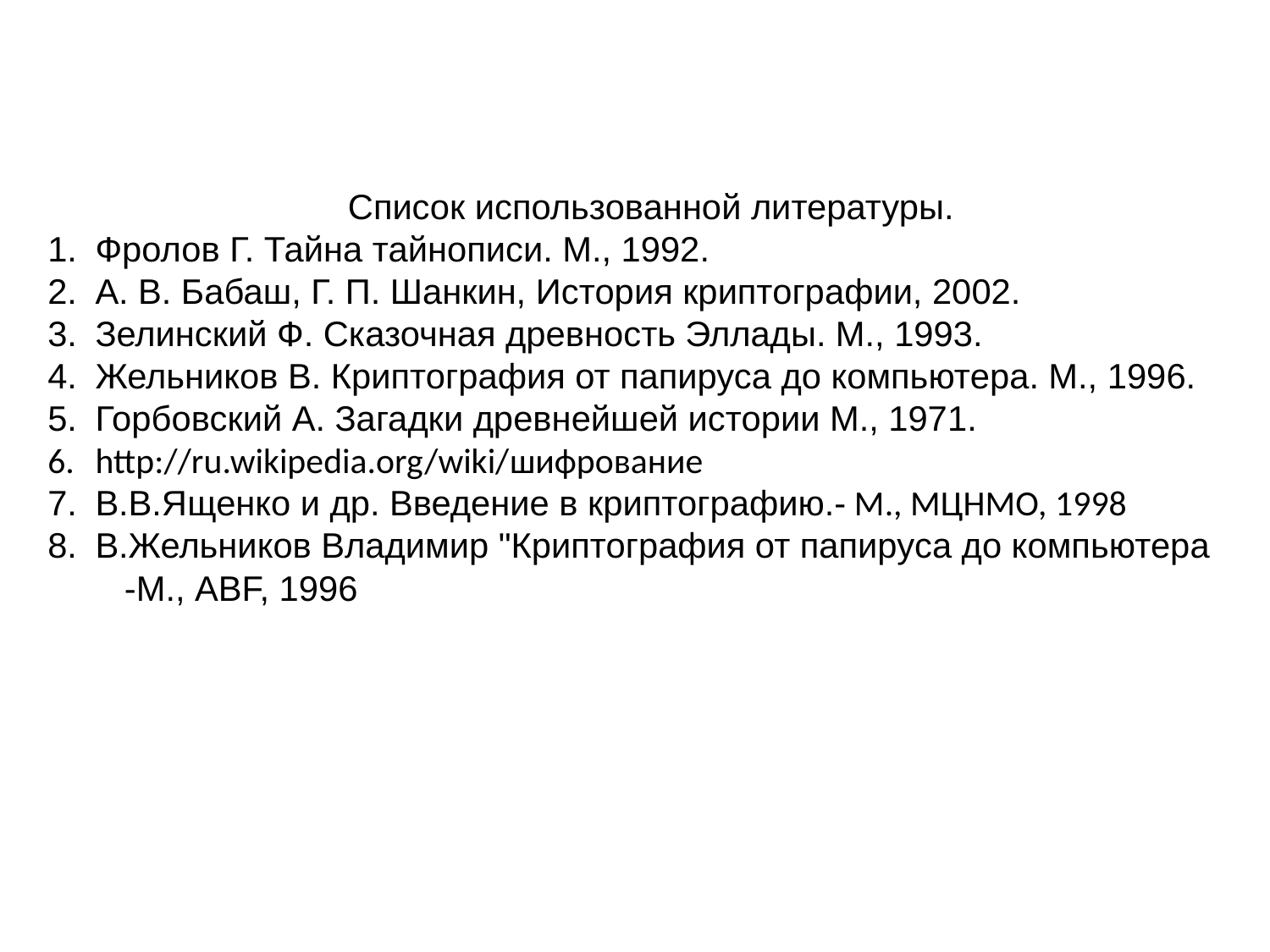

Список использованной литературы.
Фролов Г. Тайна тайнописи. М., 1992.
А. В. Бабаш, Г. П. Шанкин, История криптографии, 2002.
Зелинский Ф. Сказочная древность Эллады. М., 1993.
Жельников В. Криптография от папируса до компьютера. М., 1996.
Горбовский А. Загадки древнейшей истории М., 1971.
http://ru.wikipedia.org/wiki/шифрование
В.В.Ященко и др. Введение в криптографию.- М., МЦНМО, 1998
В.Жельников Владимиp "Кpиптогpафия от папиpуса до компьютеpа     -М., ABF, 1996